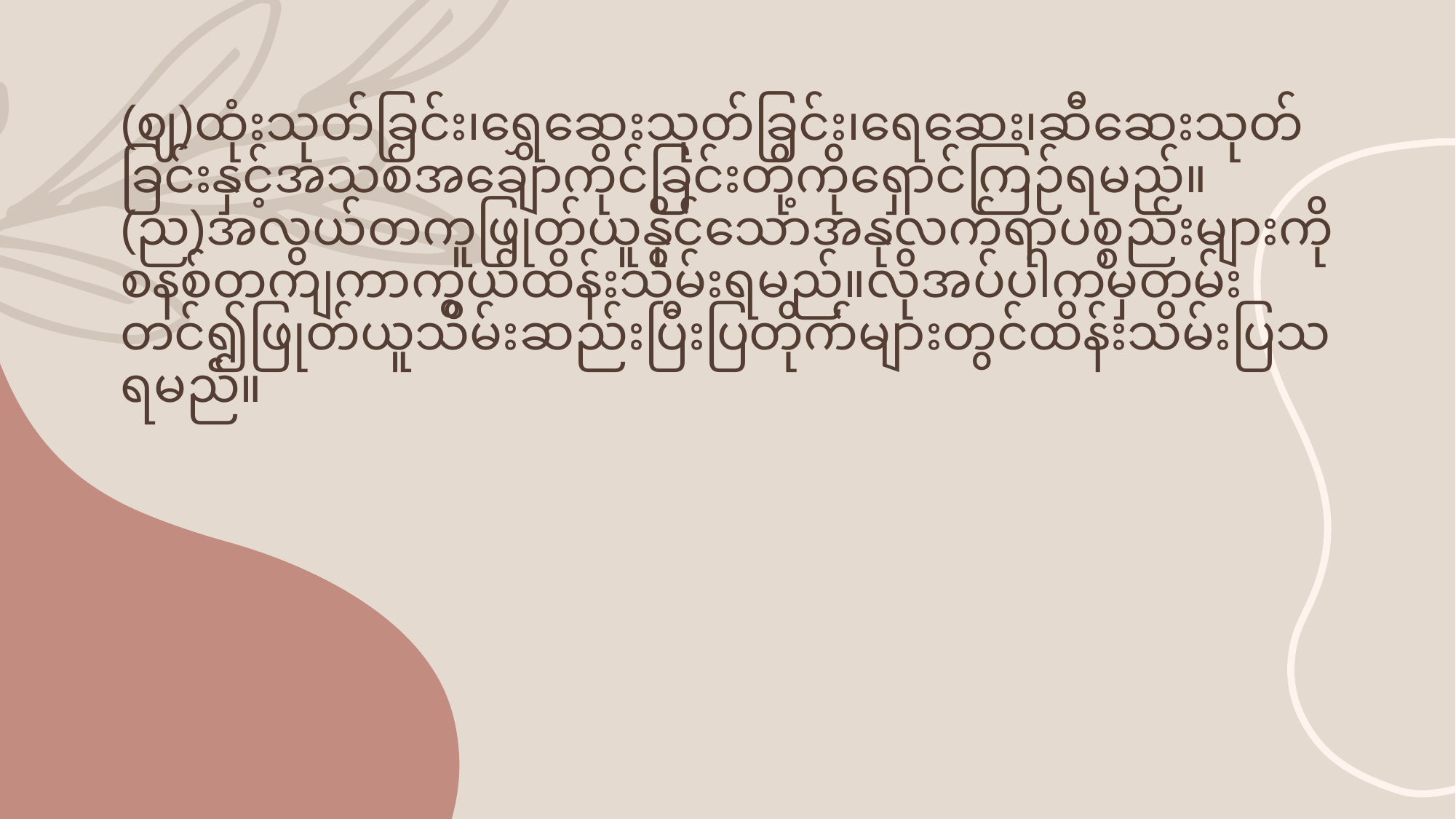

# (ဈ)ထုံးသုတ်ခြင်း၊ရွှေဆေးသုတ်ခြင်း၊ရေဆေး၊ဆီဆေးသုတ်ခြင်းနှင့်အသစ်အချောကိုင်ခြင်းတို့ကိုရှောင်ကြဉ်ရမည်။ (ည)အလွယ်တကူဖြုတ်ယူနိုင်သောအနုလက်ရာပစ္စည်းများကိုစနစ်တကျကာကွယ်ထိန်းသိမ်းရမည်။လိုအပ်ပါကမှတမ်းတင်၍ဖြုတ်ယူသိမ်းဆည်းပြီးပြတိုက်များတွင်ထိန်းသိမ်းပြသရမည်။